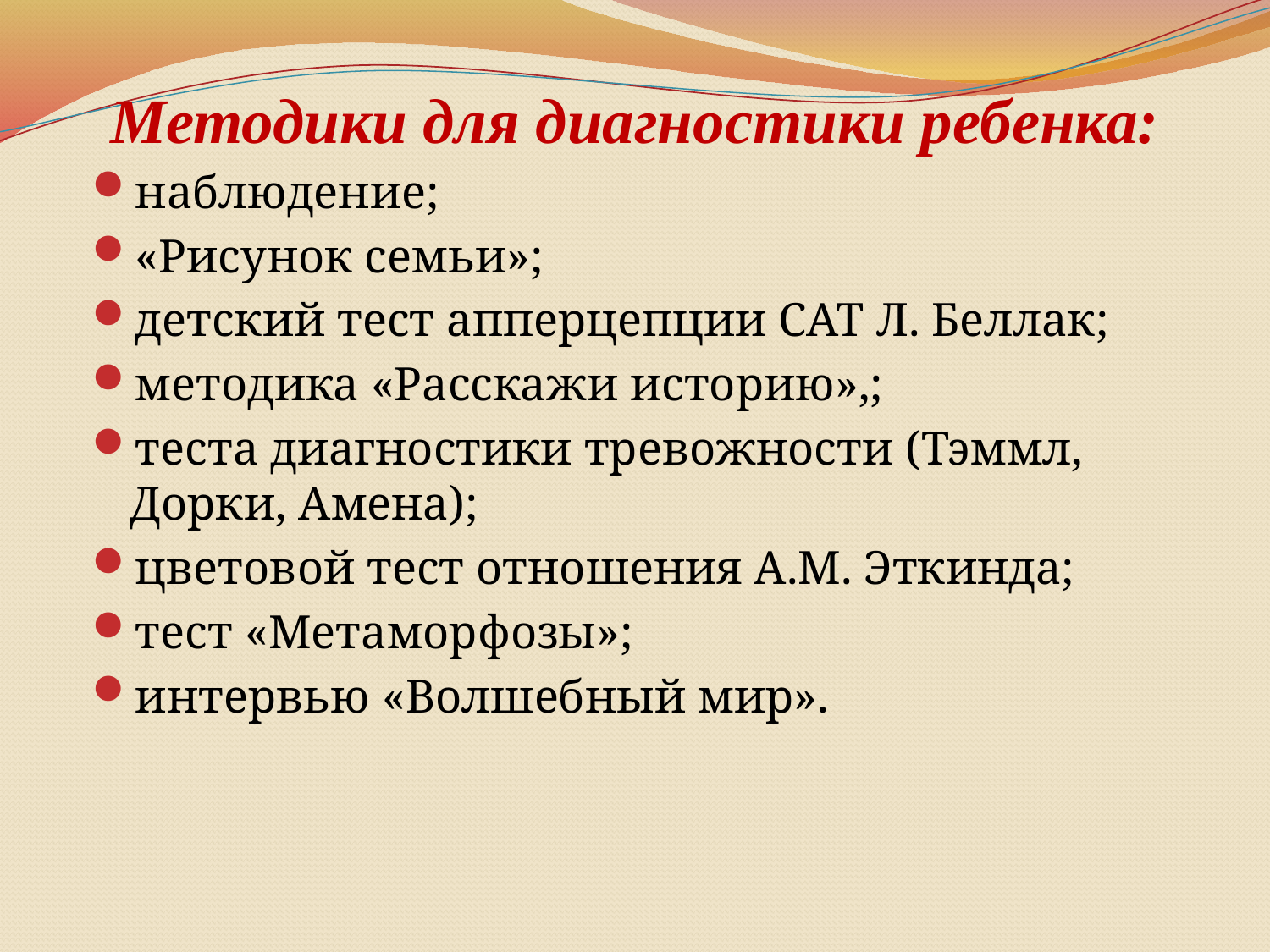

# Методики для диагностики ребенка:
наблюдение;
«Рисунок семьи»;
детский тест апперцепции САТ Л. Беллак;
методика «Расскажи историю»,;
теста диагностики тревожности (Тэммл, Дорки, Амена);
цветовой тест отношения А.М. Эткинда;
тест «Метаморфозы»;
интервью «Волшебный мир».